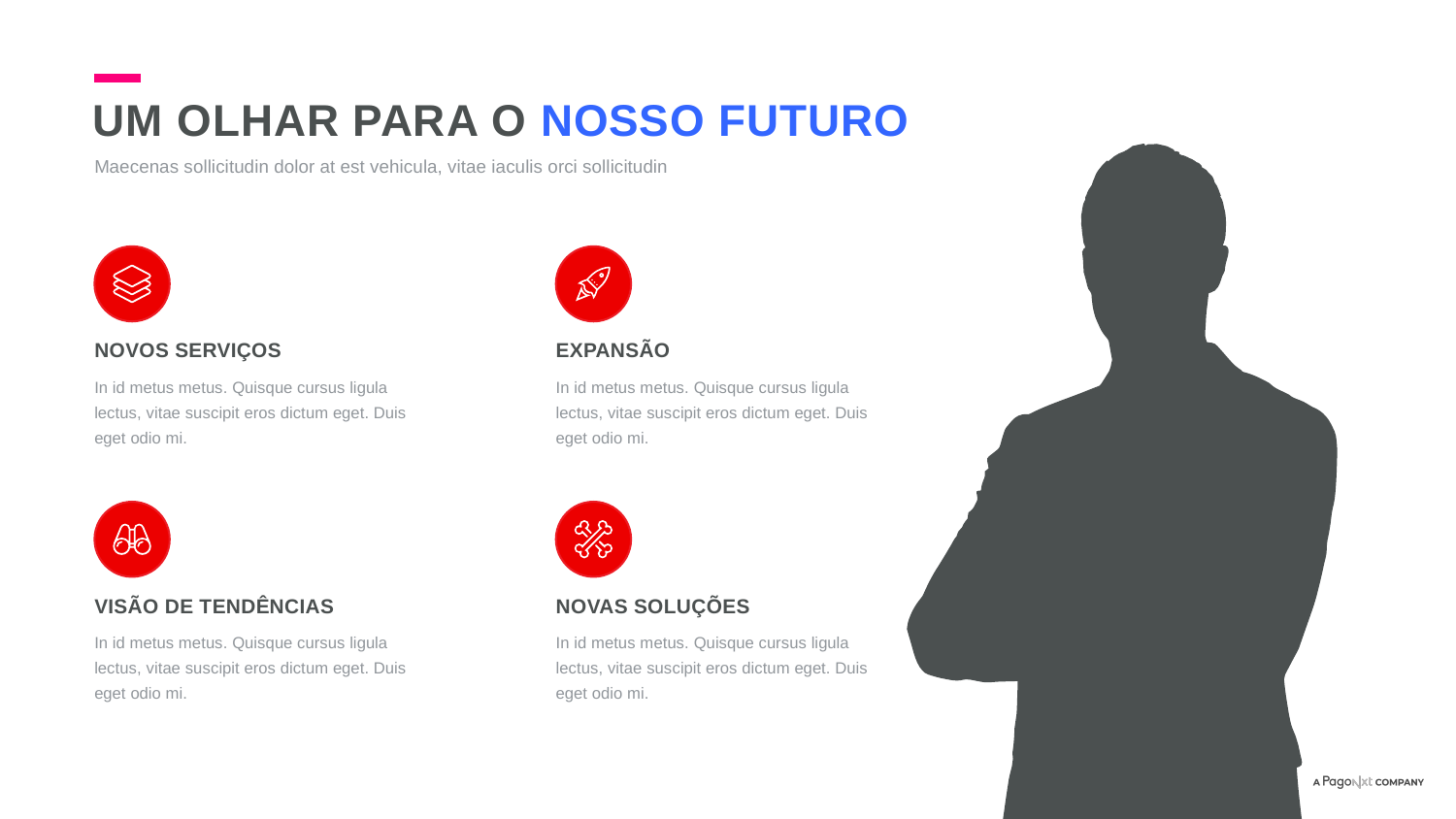

Um olhar para o nosso futuro

Maecenas sollicitudin dolor at est vehicula, vitae iaculis orci sollicitudin

NOVOS SERVIÇOS
In id metus metus. Quisque cursus ligula lectus, vitae suscipit eros dictum eget. Duis eget odio mi.
EXPANSÃO
In id metus metus. Quisque cursus ligula lectus, vitae suscipit eros dictum eget. Duis eget odio mi.

VISÃO DE TENDÊNCIAS
In id metus metus. Quisque cursus ligula lectus, vitae suscipit eros dictum eget. Duis eget odio mi.
NOVAS SOLUÇÕES
In id metus metus. Quisque cursus ligula lectus, vitae suscipit eros dictum eget. Duis eget odio mi.